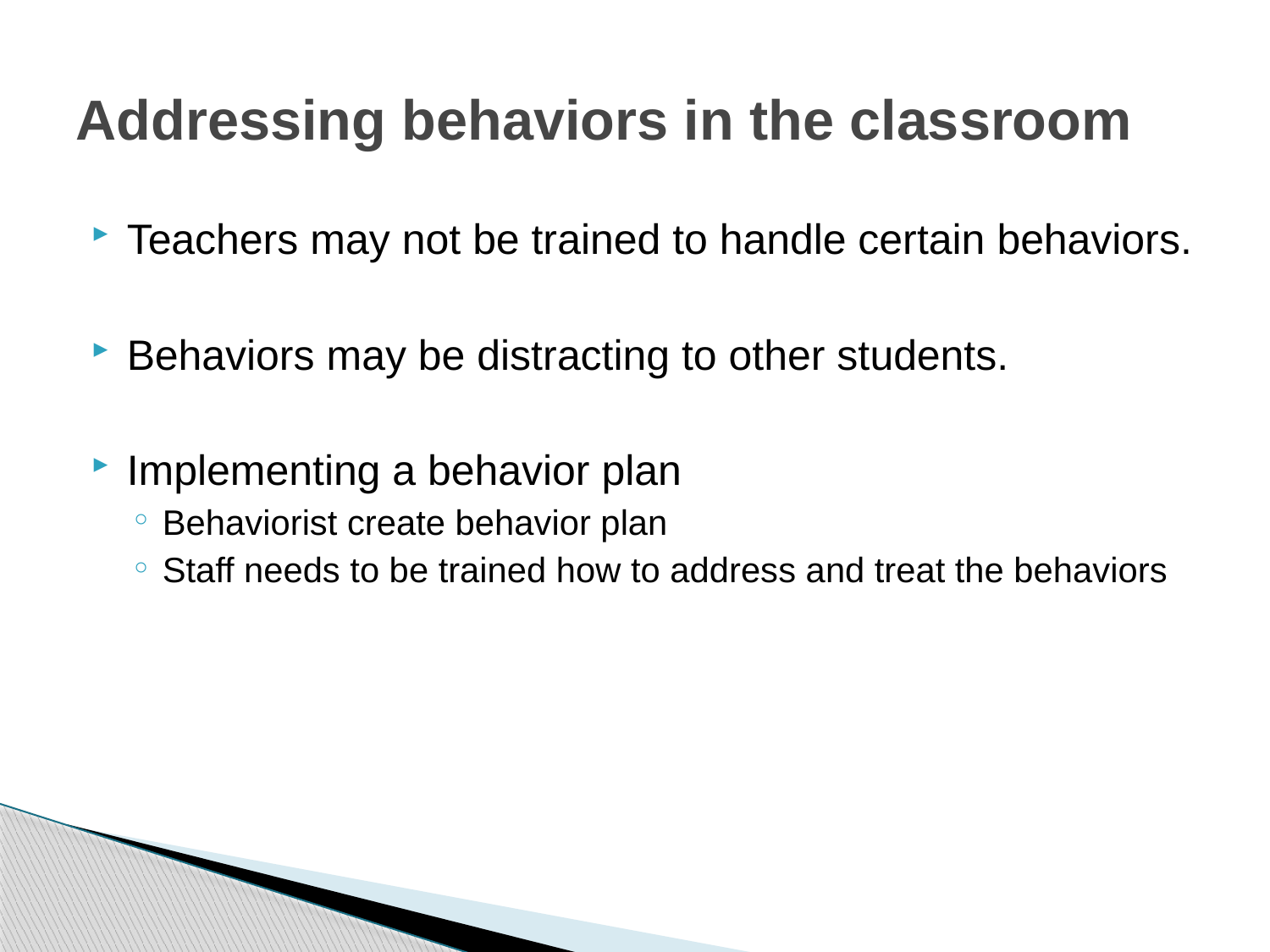

# Addressing behaviors in the classroom
Teachers may not be trained to handle certain behaviors.

Behaviors may be distracting to other students.

Implementing a behavior plan
Behaviorist create behavior plan
Staff needs to be trained how to address and treat the behaviors